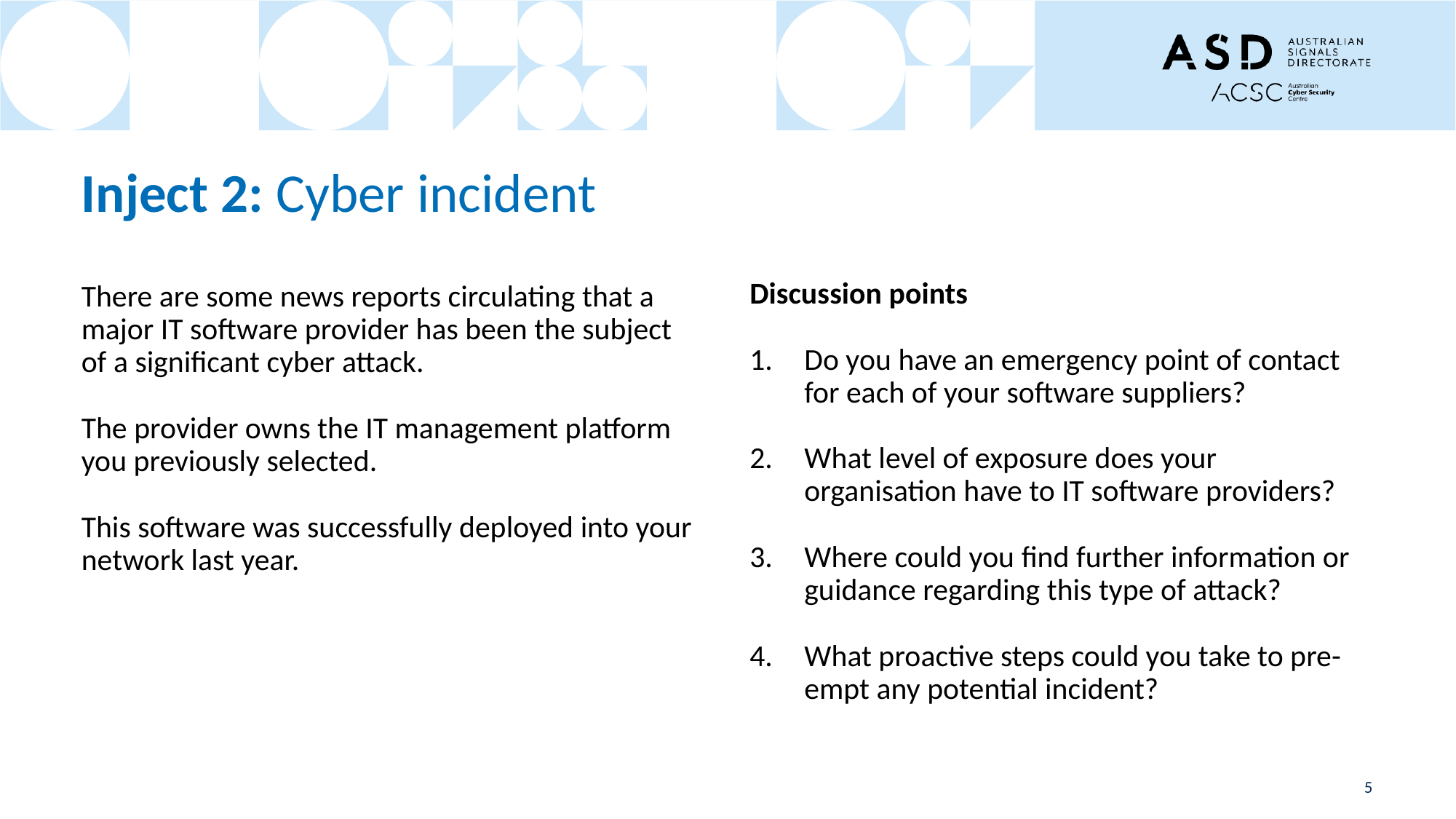

# Inject 2: Cyber incident
Discussion points
Do you have an emergency point of contact for each of your software suppliers?
What level of exposure does your organisation have to IT software providers?
Where could you find further information or guidance regarding this type of attack?
What proactive steps could you take to pre-empt any potential incident?
There are some news reports circulating that a major IT software provider has been the subject of a significant cyber attack.
The provider owns the IT management platform you previously selected.
This software was successfully deployed into your network last year.
5